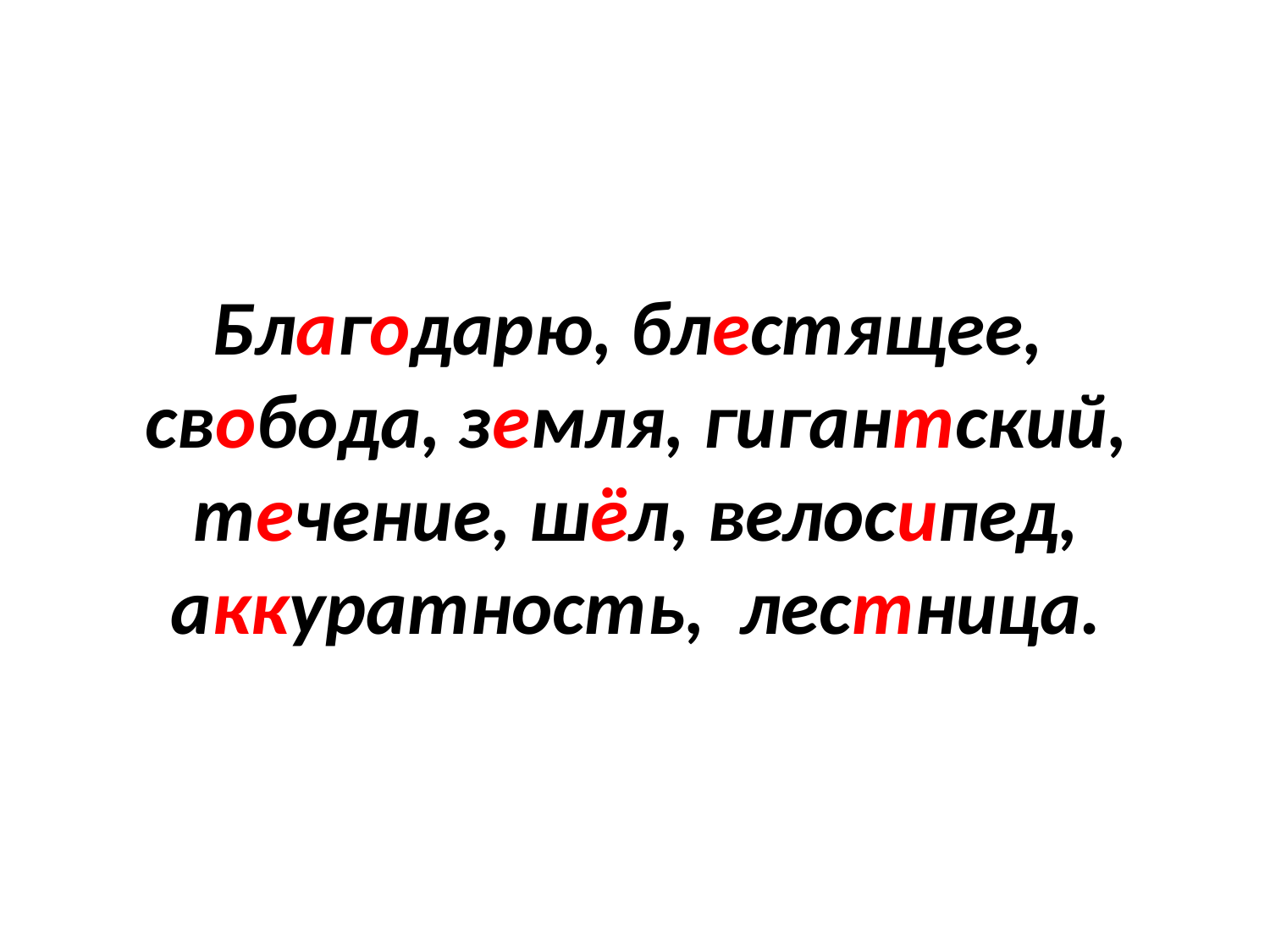

# Благодарю, блестящее,  свобода, земля, гигантский, течение, шёл, велосипед, аккуратность,  лестница.